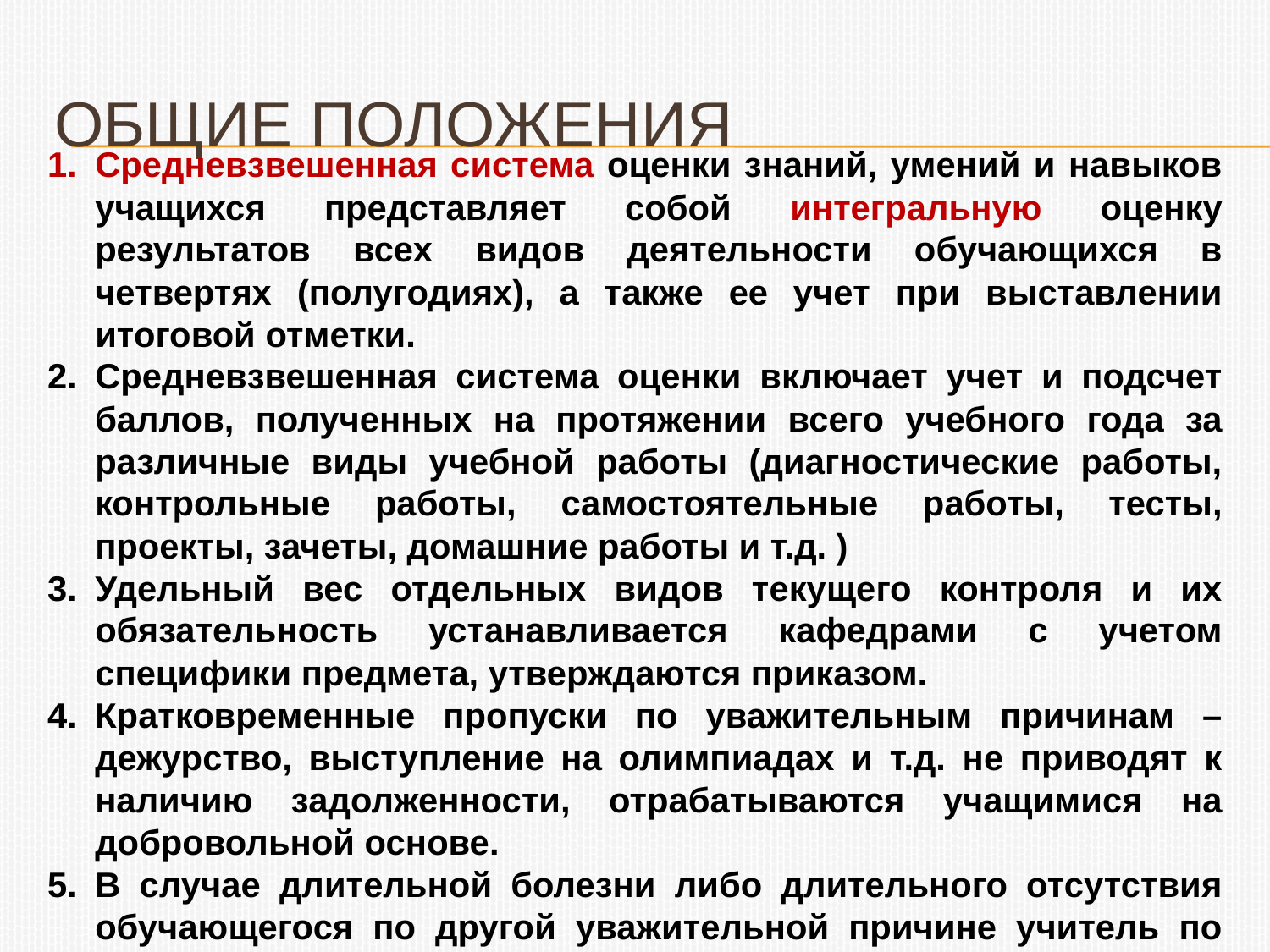

# Общие положения
Средневзвешенная система оценки знаний, умений и навыков учащихся представляет собой интегральную оценку результатов всех видов деятельности обучающихся в четвертях (полугодиях), а также ее учет при выставлении итоговой отметки.
Средневзвешенная система оценки включает учет и подсчет баллов, полученных на протяжении всего учебного года за различные виды учебной работы (диагностические работы, контрольные работы, самостоятельные работы, тесты, проекты, зачеты, домашние работы и т.д. )
Удельный вес отдельных видов текущего контроля и их обязательность устанавливается кафедрами с учетом специфики предмета, утверждаются приказом.
Кратковременные пропуски по уважительным причинам – дежурство, выступление на олимпиадах и т.д. не приводят к наличию задолженности, отрабатываются учащимися на добровольной основе.
В случае длительной болезни либо длительного отсутствия обучающегося по другой уважительной причине учитель по согласованию с учениками и их родителями